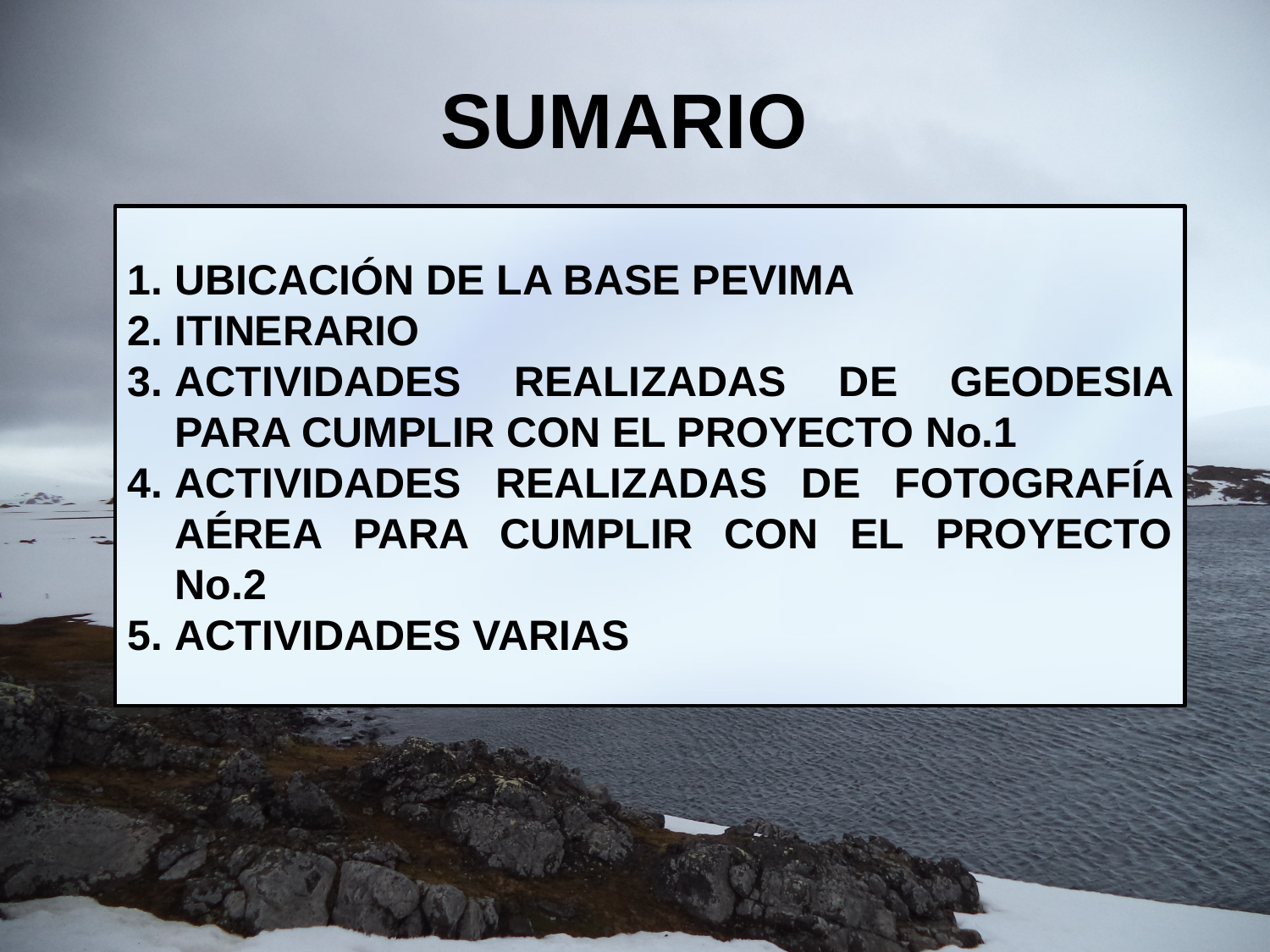

# SUMARIO
UBICACIÓN DE LA BASE PEVIMA
ITINERARIO
ACTIVIDADES REALIZADAS DE GEODESIA PARA CUMPLIR CON EL PROYECTO No.1
ACTIVIDADES REALIZADAS DE FOTOGRAFÍA AÉREA PARA CUMPLIR CON EL PROYECTO No.2
ACTIVIDADES VARIAS